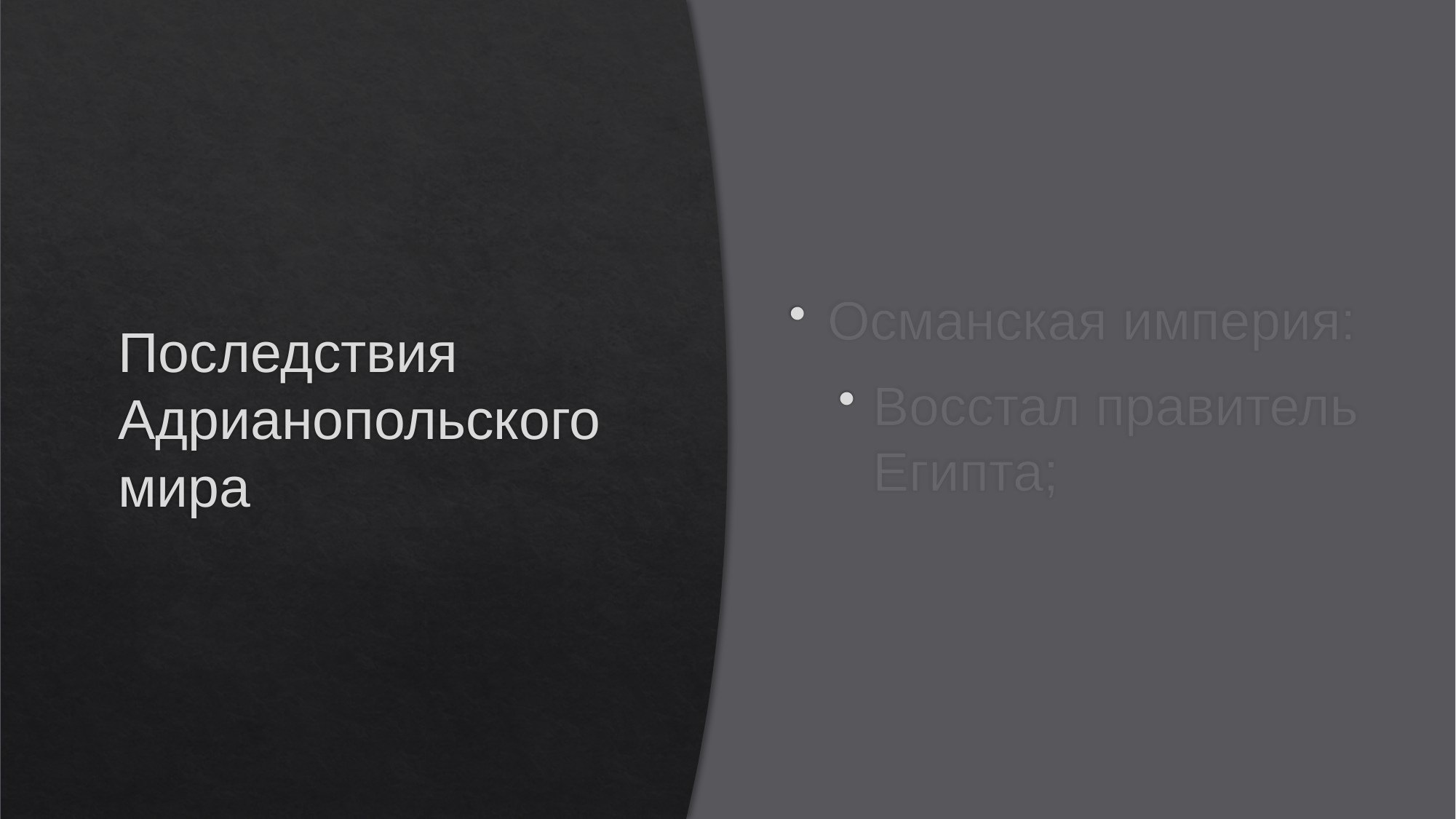

# Последствия Адрианопольского мира
Османская империя:
Восстал правитель Египта;